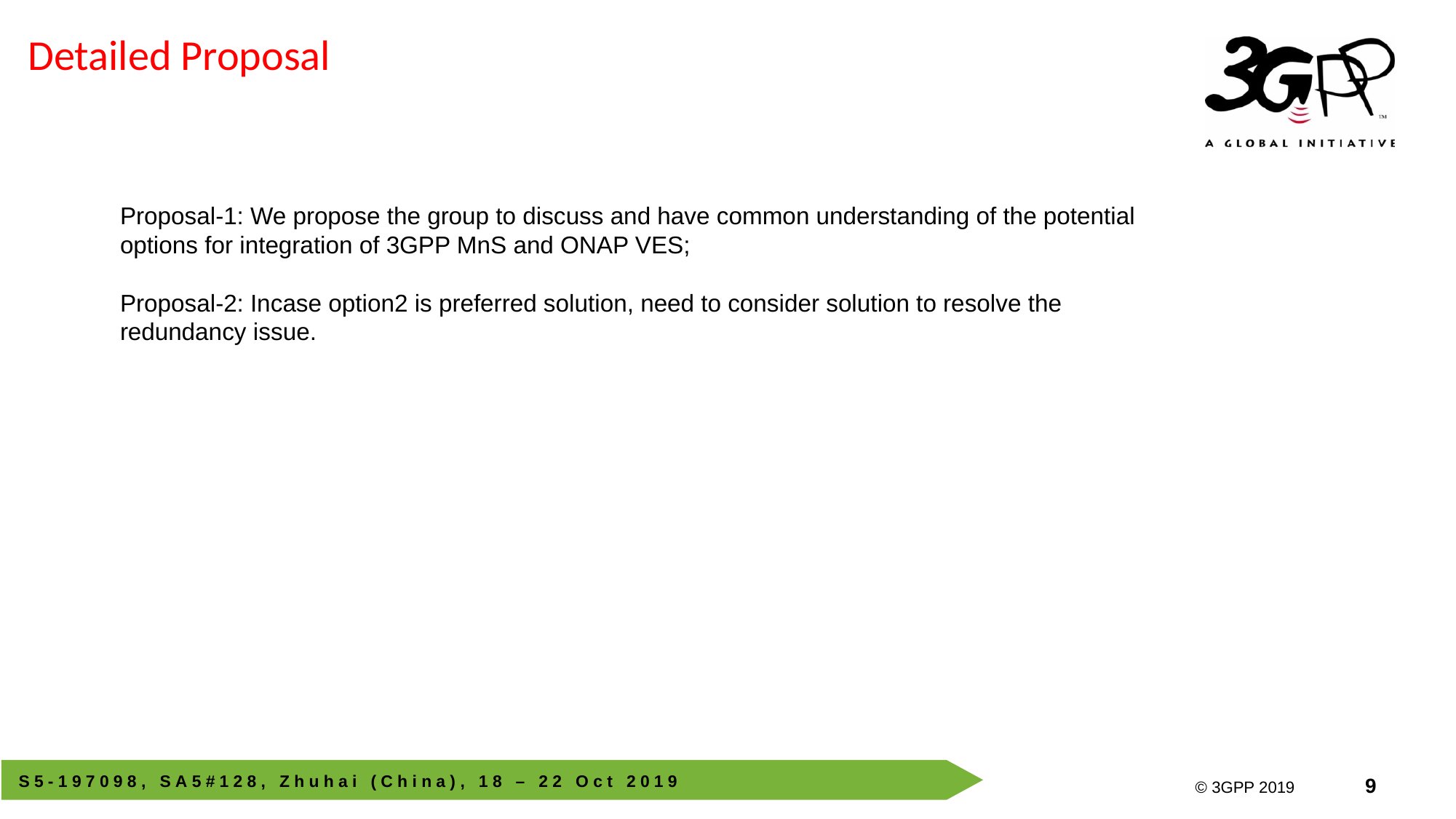

# Detailed Proposal
Proposal-1: We propose the group to discuss and have common understanding of the potential options for integration of 3GPP MnS and ONAP VES;

Proposal-2: Incase option2 is preferred solution, need to consider solution to resolve the redundancy issue.